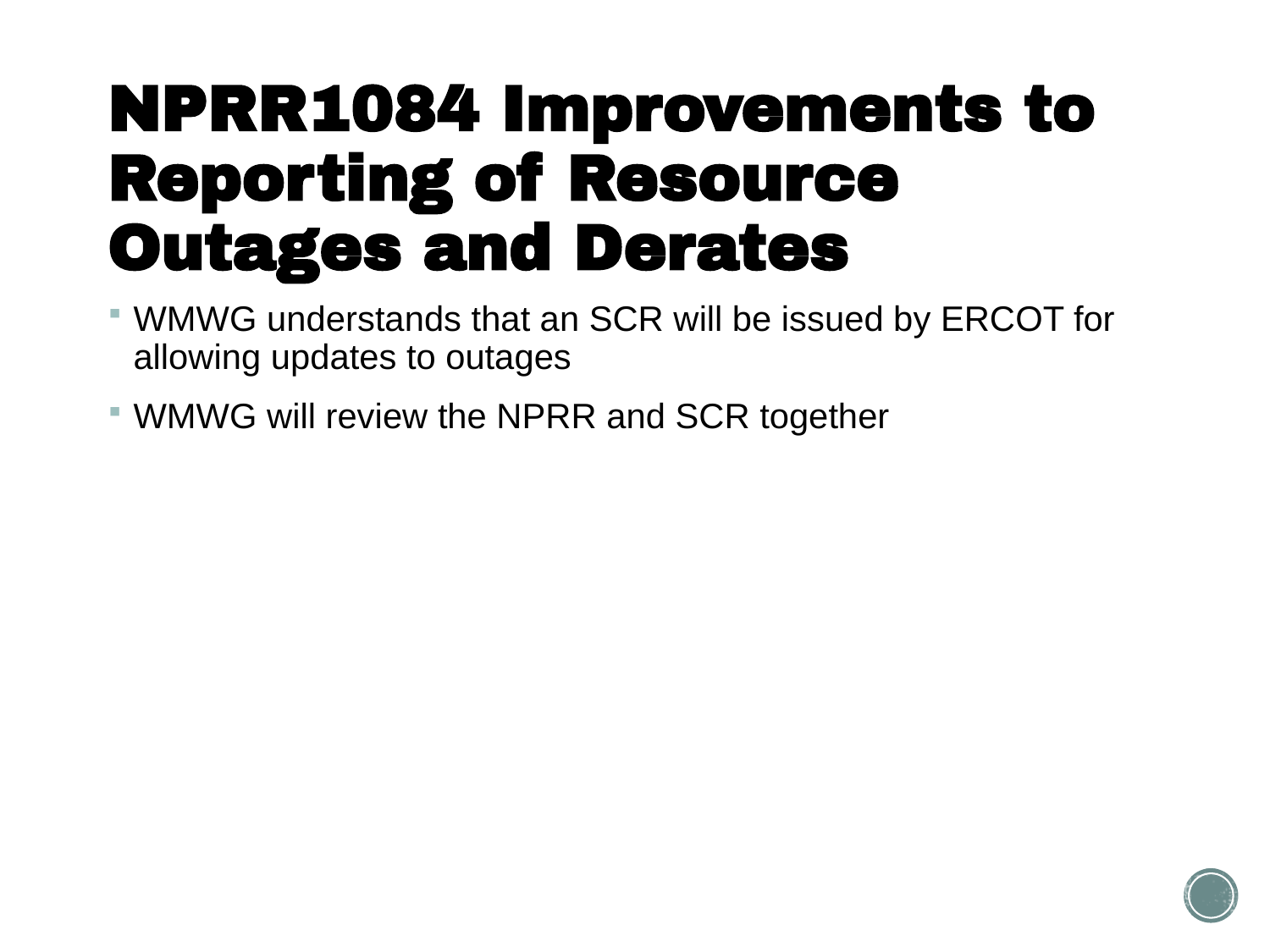

# NPRR1084 Improvements to Reporting of Resource Outages and Derates
WMWG understands that an SCR will be issued by ERCOT for allowing updates to outages
WMWG will review the NPRR and SCR together